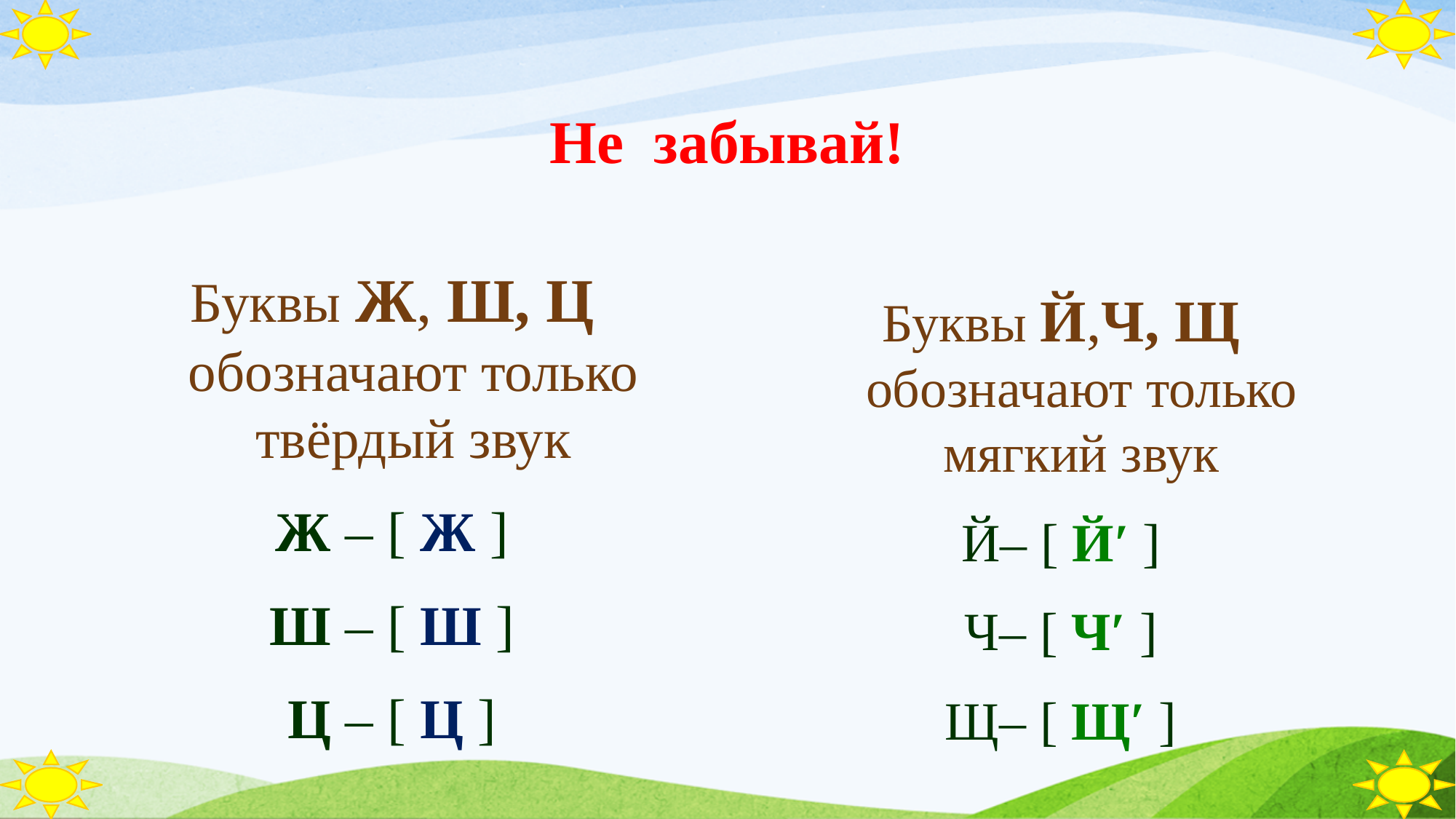

# Не  забывай!

Буквы Ж, Ш, Ц обозначают только твёрдый звук
Ж – [ Ж ]
Ш – [ Ш ]
Ц – [ Ц ]

Буквы Й,Ч, Щ обозначают только мягкий звук
Й– [ Йʹ ]
Ч– [ Чʹ ]
Щ– [ Щʹ ]